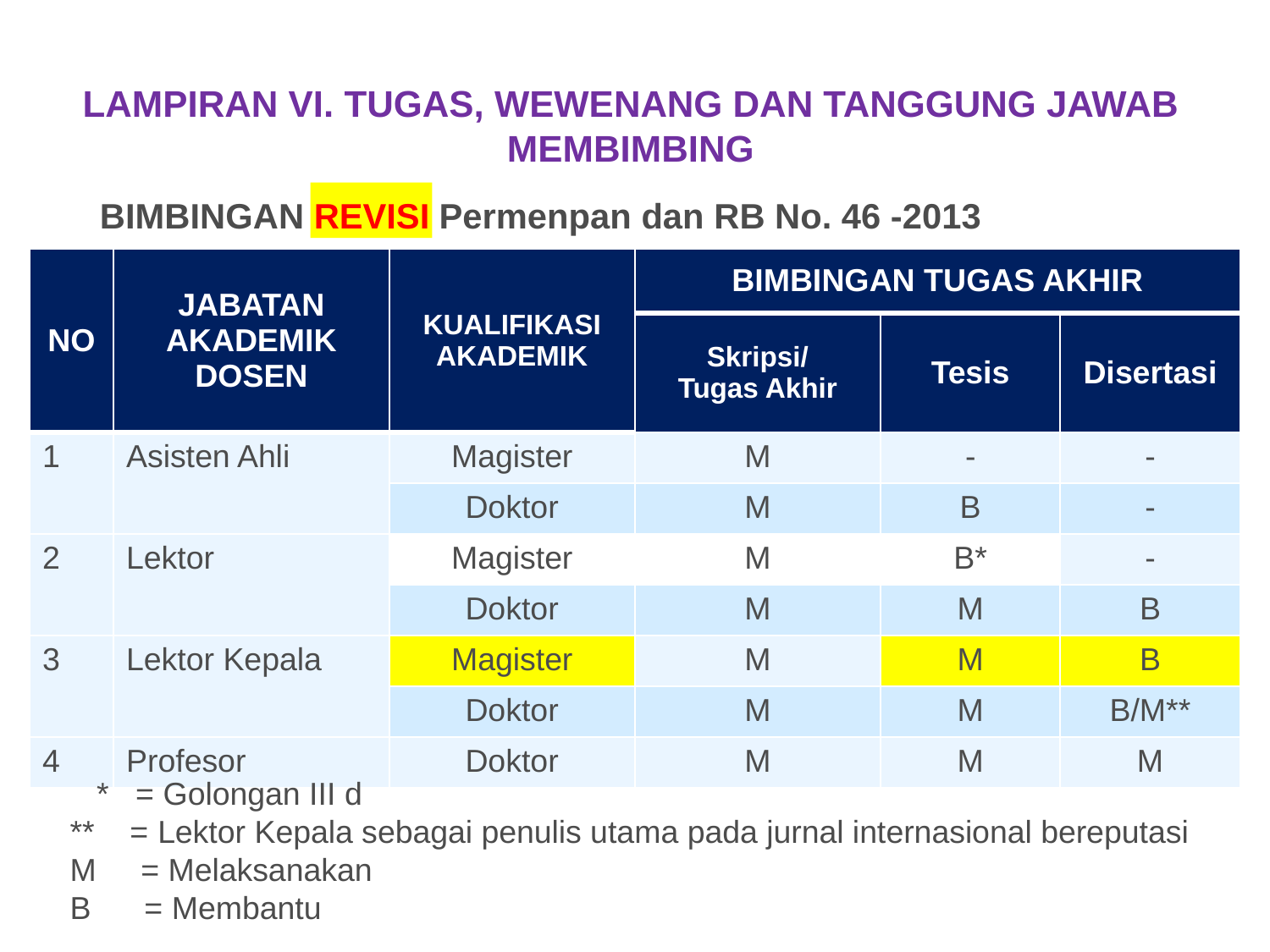

LAMPIRAN VI. TUGAS, WEWENANG DAN TANGGUNG JAWAB MEMBIMBING

BIMBINGAN REVISI Permenpan dan RB No. 46 -2013
| NO | JABATAN AKADEMIK DOSEN | KUALIFIKASI AKADEMIK | BIMBINGAN TUGAS AKHIR |  |  |
| --- | --- | --- | --- | --- | --- |
|  |  |  | Skripsi/ Tugas Akhir | Tesis | Disertasi |
| 1 | Asisten Ahli | Magister | M | - | - |
|  |  | Doktor | M | B | - |
| 2 | Lektor | Magister | M | B\* | - |
|  |  | Doktor | M | M | B |
| 3 | Lektor Kepala | Magister | M | M | B |
|  |  | Doktor | M | M | B/M\*\* |
| 4 | Profesor | Doktor | M | M | M |
   *   = Golongan III d
**    = Lektor Kepala sebagai penulis utama pada jurnal internasional bereputasi
M     = Melaksanakan
B      = Membantu